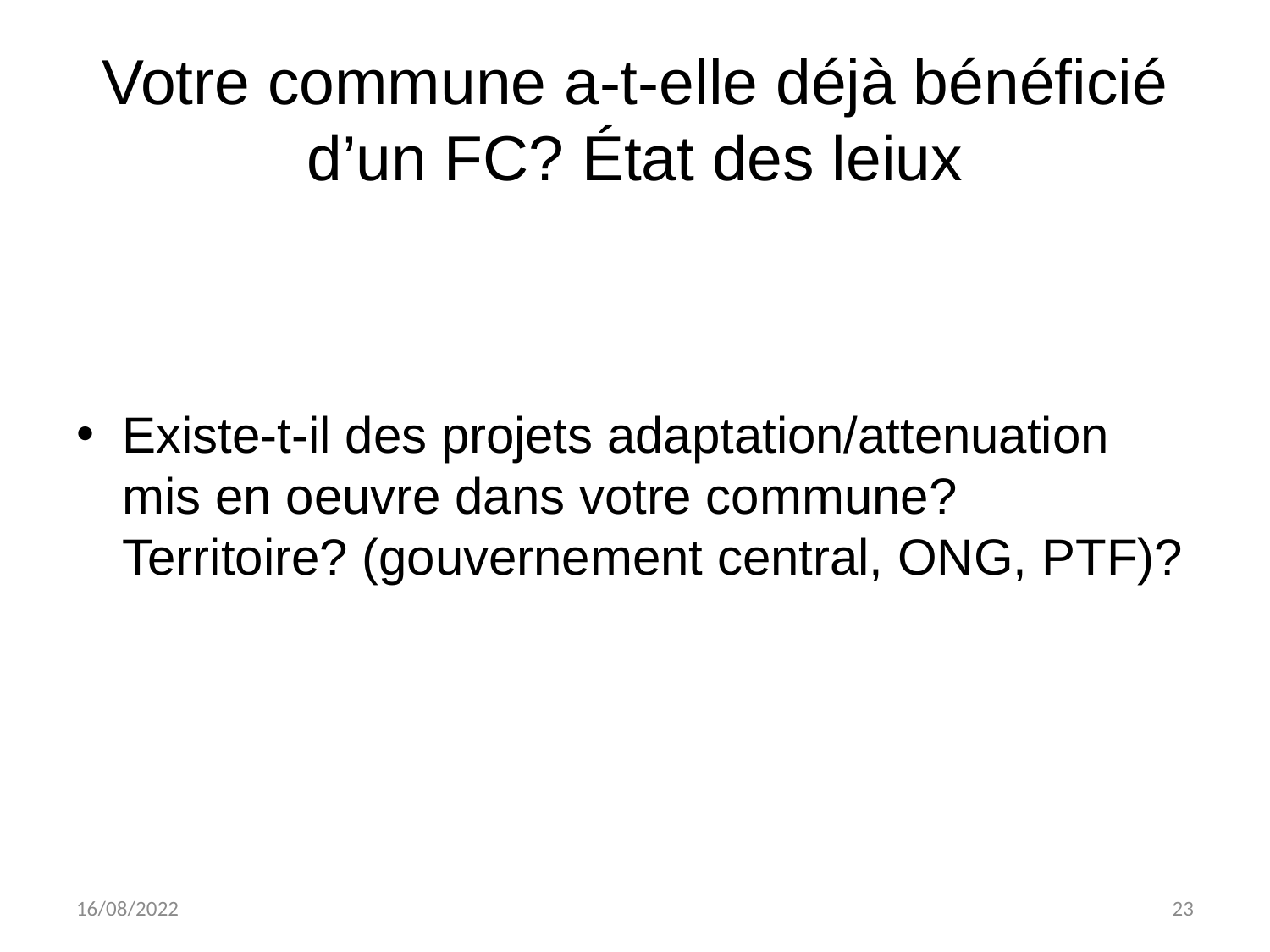

# Votre commune a-t-elle déjà bénéficié d’un FC? État des leiux
Existe-t-il des projets adaptation/attenuation mis en oeuvre dans votre commune? Territoire? (gouvernement central, ONG, PTF)?
16/08/2022

23